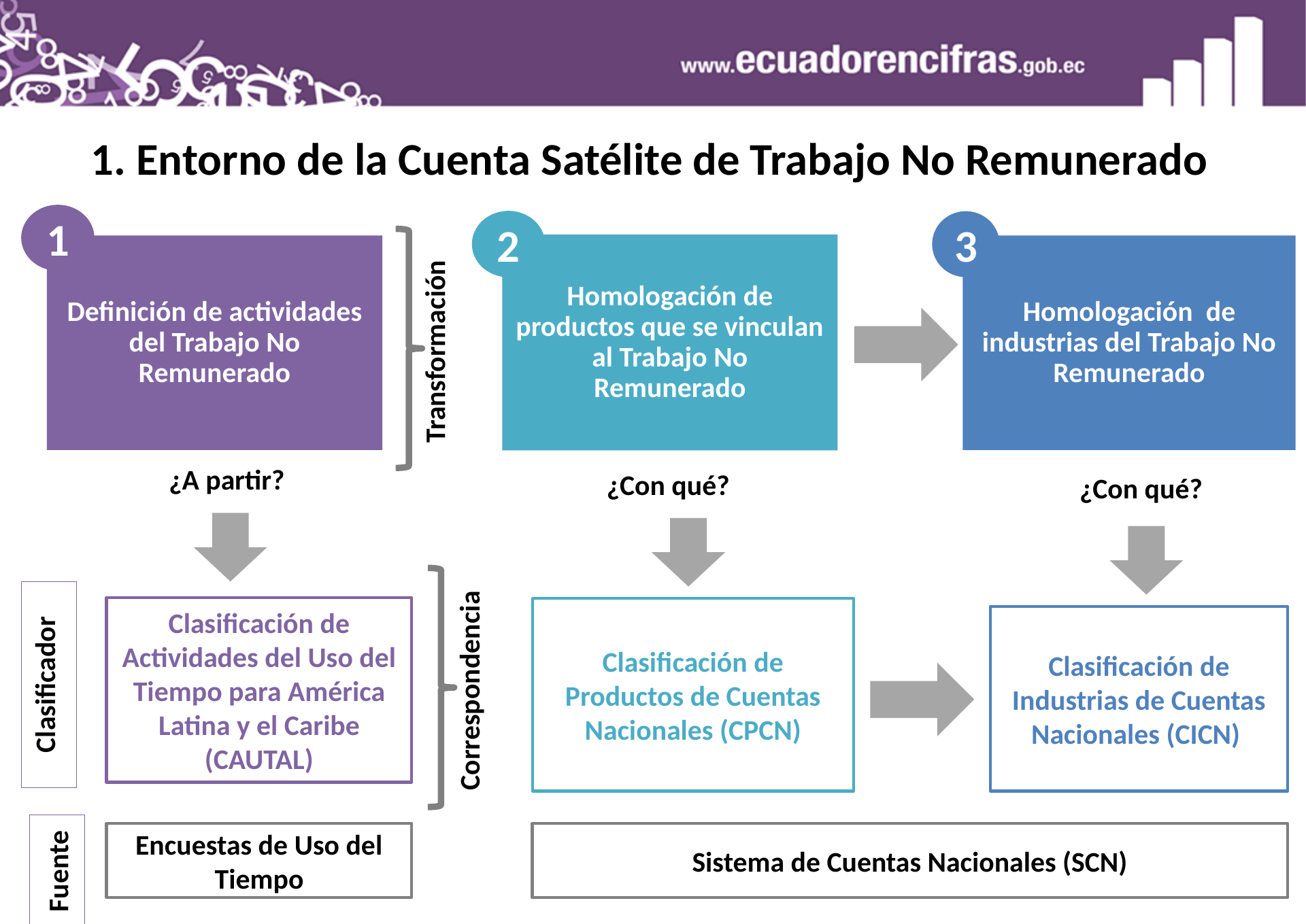

1. Entorno de la Cuenta Satélite de Trabajo No Remunerado
1
Definición de actividades del Trabajo No Remunerado
2
Homologación de productos que se vinculan al Trabajo No Remunerado
3
Homologación  de industrias del Trabajo No Remunerado

Transformación

¿A partir?
¿Con qué?
¿Con qué?

Correspondencia

Clasificador
Clasificación de Actividades del Uso del Tiempo para América Latina y el Caribe (CAUTAL)
Clasificación de Productos de Cuentas Nacionales (CPCN)
Clasificación de Industrias de Cuentas Nacionales (CICN)

Fuente
Encuestas de Uso del Tiempo
Sistema de Cuentas Nacionales (SCN)